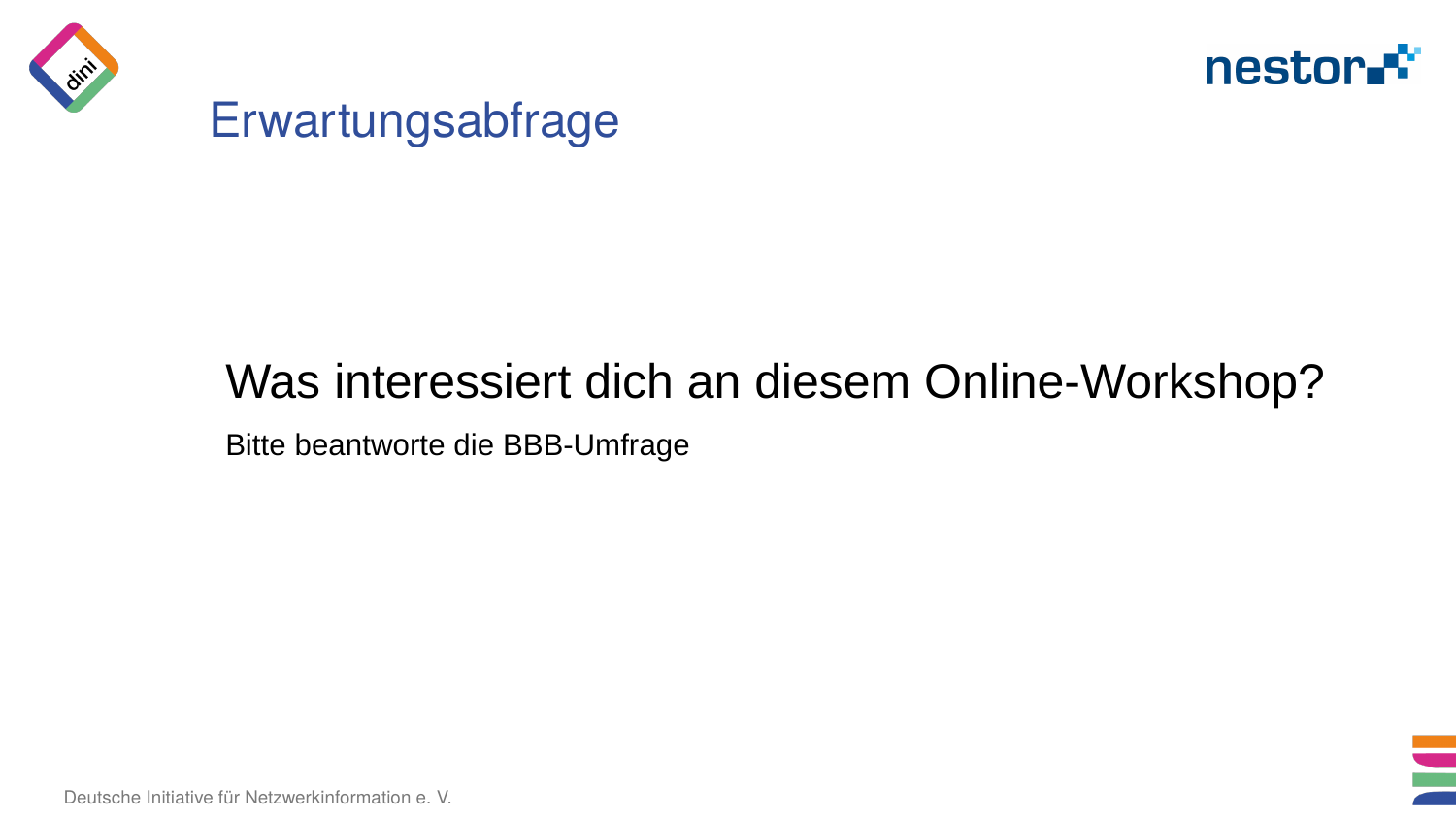

# Erwartungsabfrage
Was interessiert dich an diesem Online-Workshop?
Bitte beantworte die BBB-Umfrage